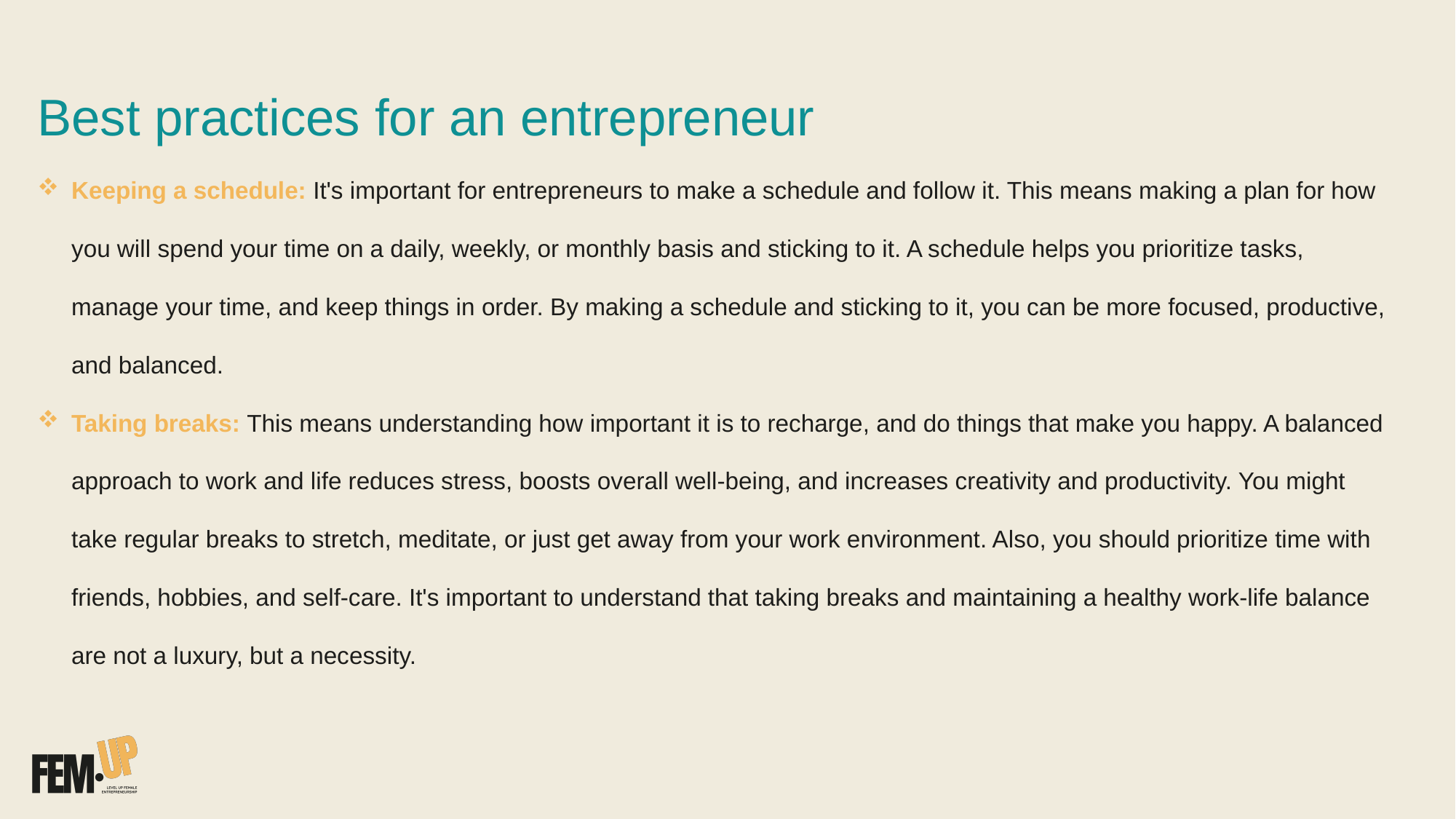

Best practices for an entrepreneur
Keeping a schedule: It's important for entrepreneurs to make a schedule and follow it. This means making a plan for how you will spend your time on a daily, weekly, or monthly basis and sticking to it. A schedule helps you prioritize tasks, manage your time, and keep things in order. By making a schedule and sticking to it, you can be more focused, productive, and balanced.
Taking breaks: This means understanding how important it is to recharge, and do things that make you happy. A balanced approach to work and life reduces stress, boosts overall well-being, and increases creativity and productivity. You might take regular breaks to stretch, meditate, or just get away from your work environment. Also, you should prioritize time with friends, hobbies, and self-care. It's important to understand that taking breaks and maintaining a healthy work-life balance are not a luxury, but a necessity.